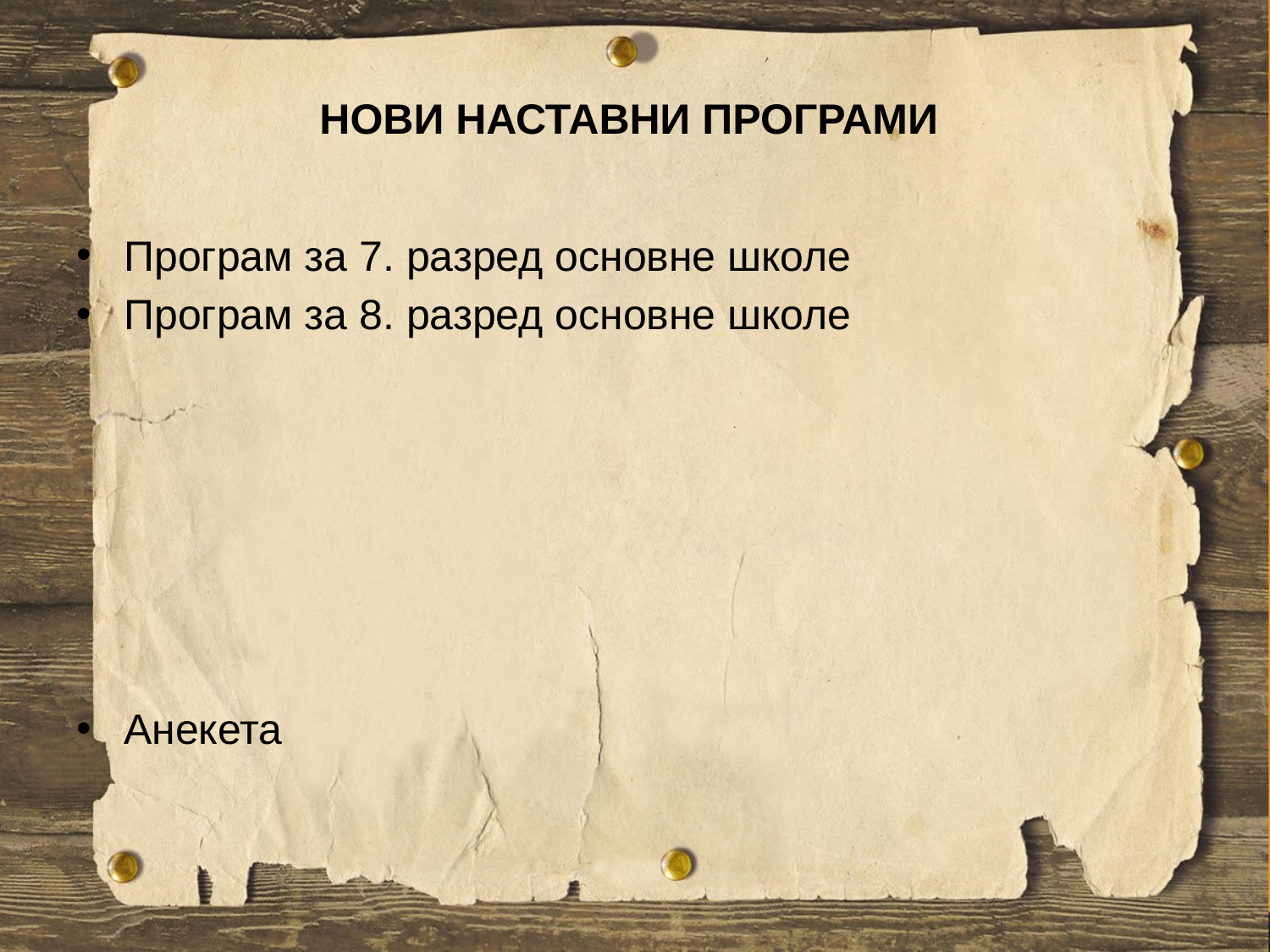

# НОВИ НАСТАВНИ ПРОГРАМИ
Програм за 7. разред основне школе
Програм за 8. разред основне школе

Анекета